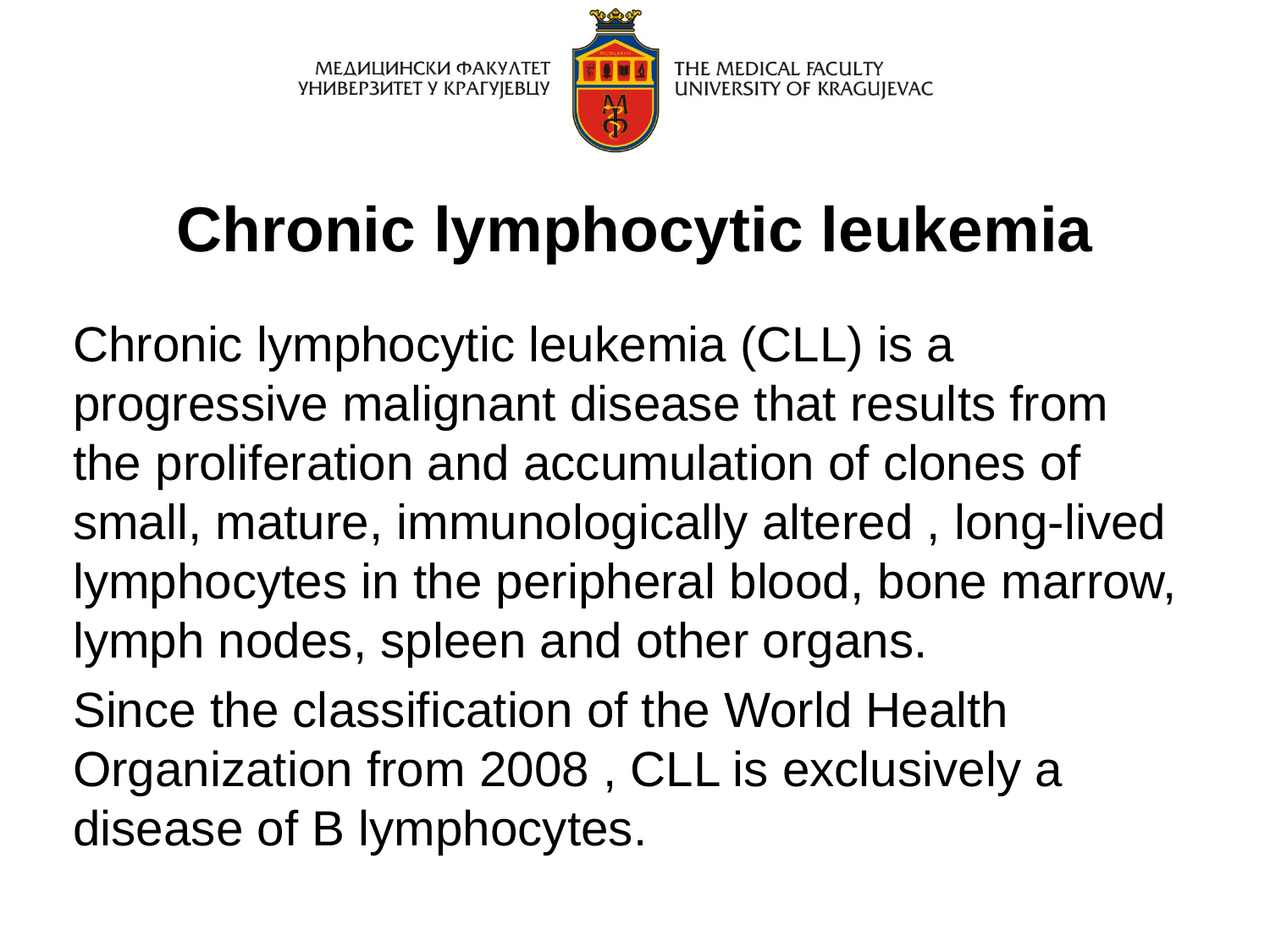

# Chronic lymphocytic leukemia
Chronic lymphocytic leukemia (CLL) is a progressive malignant disease that results from the proliferation and accumulation of clones of small, mature, immunologically altered , long-lived lymphocytes in the peripheral blood, bone marrow, lymph nodes, spleen and other organs.
Since the classification of the World Health Organization from 2008 , CLL is exclusively a disease of B lymphocytes.